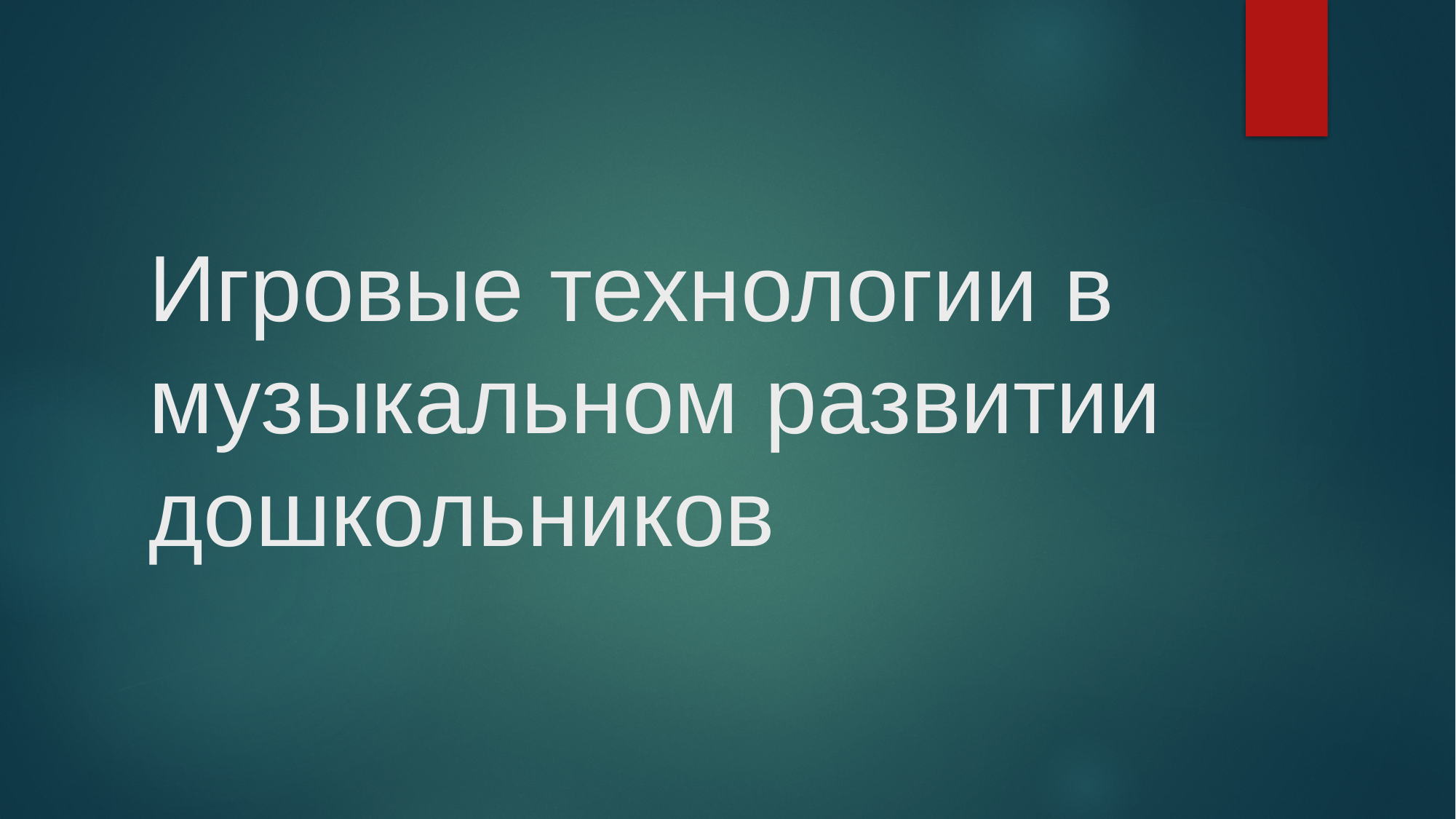

# Игровые технологии в музыкальном развитии дошкольников